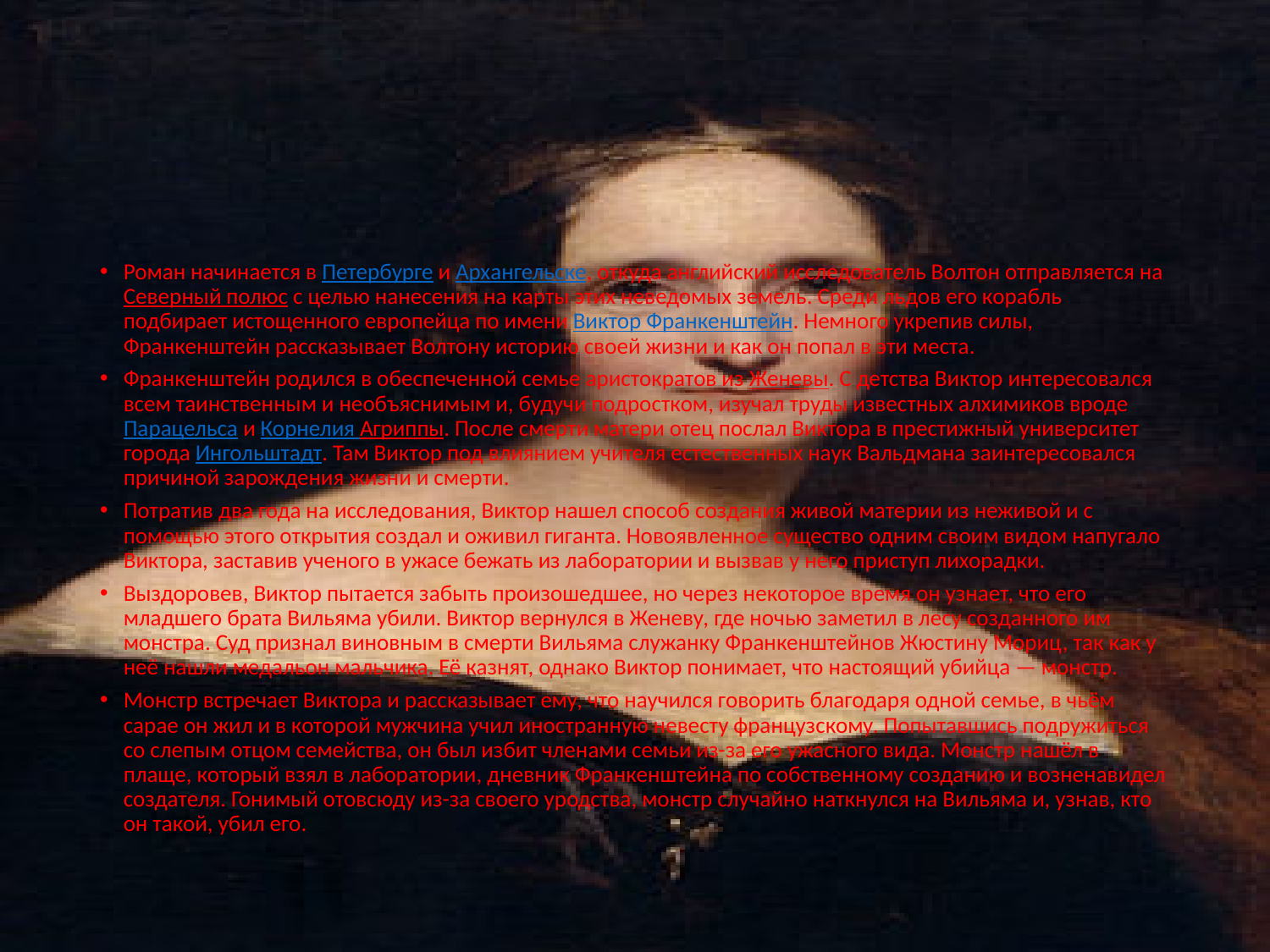

#
Роман начинается в Петербурге и Архангельске, откуда английский исследователь Волтон отправляется на Северный полюс с целью нанесения на карты этих неведомых земель. Среди льдов его корабль подбирает истощенного европейца по имени Виктор Франкенштейн. Немного укрепив силы, Франкенштейн рассказывает Волтону историю своей жизни и как он попал в эти места.
Франкенштейн родился в обеспеченной семье аристократов из Женевы. С детства Виктор интересовался всем таинственным и необъяснимым и, будучи подростком, изучал труды известных алхимиков вроде Парацельса и Корнелия Агриппы. После смерти матери отец послал Виктора в престижный университет города Ингольштадт. Там Виктор под влиянием учителя естественных наук Вальдмана заинтересовался причиной зарождения жизни и смерти.
Потратив два года на исследования, Виктор нашел способ создания живой материи из неживой и с помощью этого открытия создал и оживил гиганта. Новоявленное существо одним своим видом напугало Виктора, заставив ученого в ужасе бежать из лаборатории и вызвав у него приступ лихорадки.
Выздоровев, Виктор пытается забыть произошедшее, но через некоторое время он узнает, что его младшего брата Вильяма убили. Виктор вернулся в Женеву, где ночью заметил в лесу созданного им монстра. Суд признал виновным в смерти Вильяма служанку Франкенштейнов Жюстину Мориц, так как у неё нашли медальон мальчика. Её казнят, однако Виктор понимает, что настоящий убийца — монстр.
Монстр встречает Виктора и рассказывает ему, что научился говорить благодаря одной семье, в чьём сарае он жил и в которой мужчина учил иностранную невесту французскому. Попытавшись подружиться со слепым отцом семейства, он был избит членами семьи из-за его ужасного вида. Монстр нашёл в плаще, который взял в лаборатории, дневник Франкенштейна по собственному созданию и возненавидел создателя. Гонимый отовсюду из-за своего уродства, монстр случайно наткнулся на Вильяма и, узнав, кто он такой, убил его.